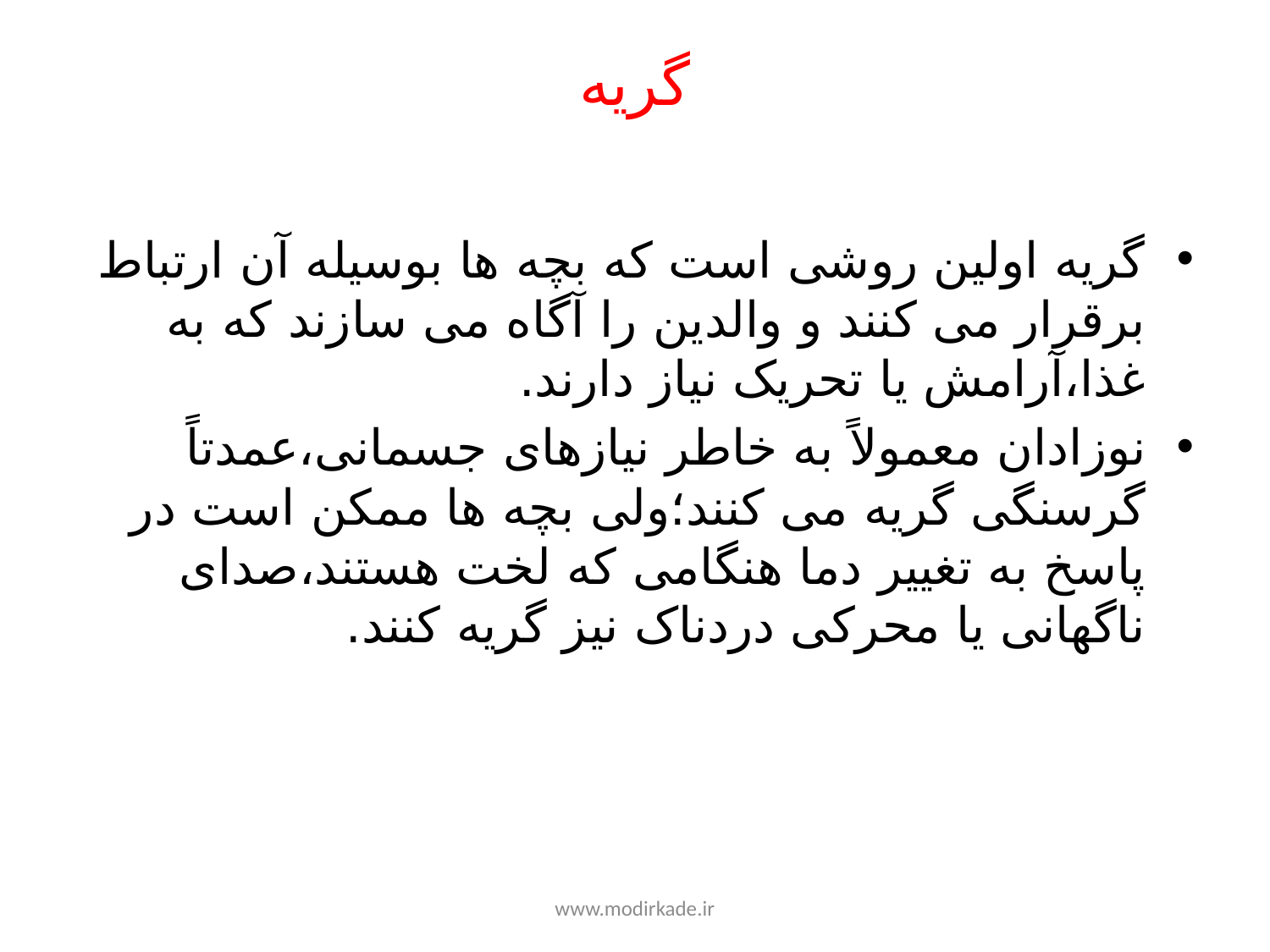

# گریه
گریه اولین روشی است که بچه ها بوسیله آن ارتباط  برقرار می کنند و والدین را آگاه می سازند که به غذا،آرامش یا تحریک نیاز دارند.
نوزادان معمولاً به خاطر نیازهای جسمانی،عمدتاً گرسنگی گریه می کنند؛ولی بچه ها ممکن است در پاسخ به تغییر دما هنگامی که لخت هستند،صدای ناگهانی یا محرکی دردناک نیز گریه کنند.

www.modirkade.ir